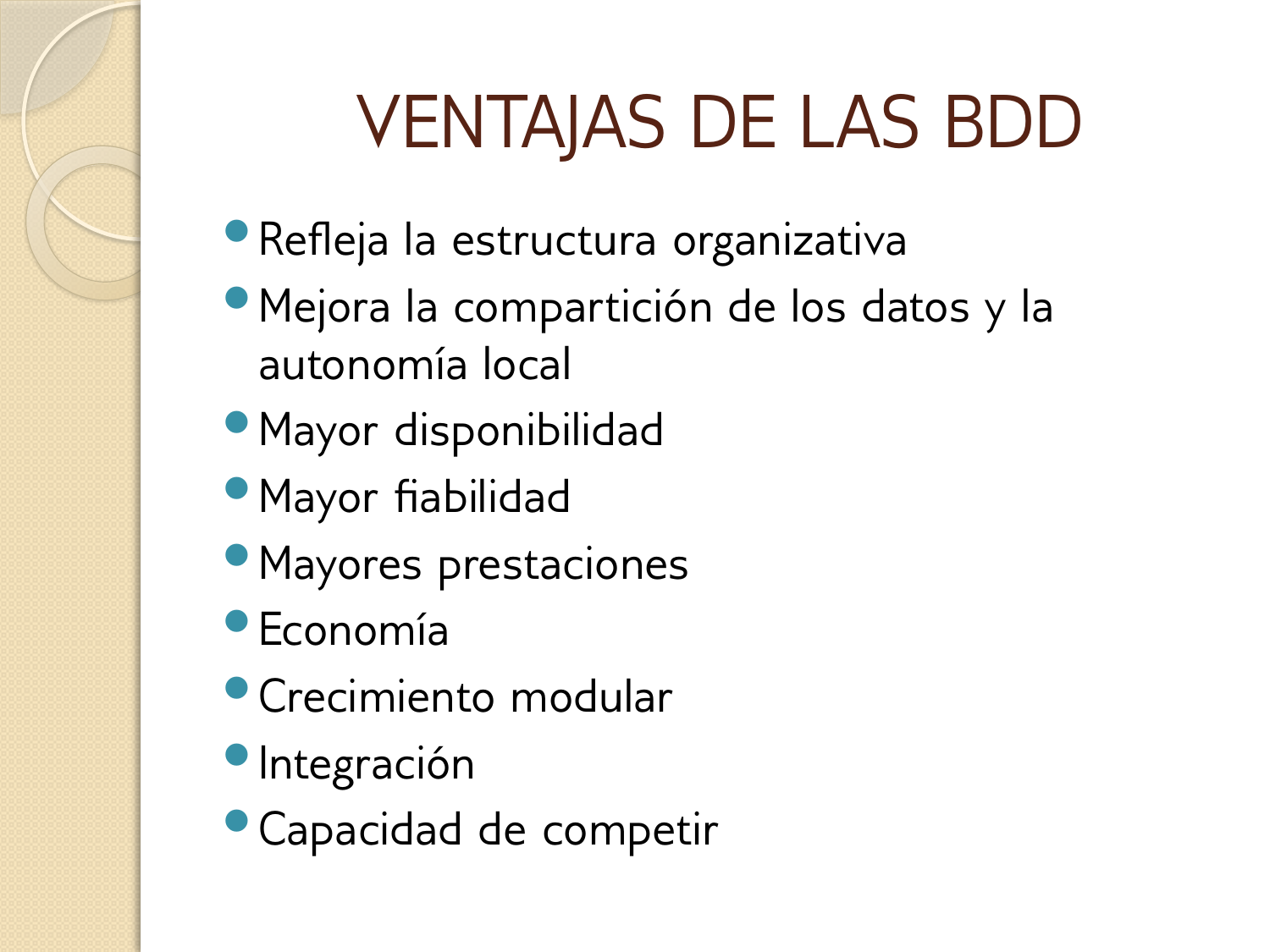

# VENTAJAS DE LAS BDD
Refleja la estructura organizativa
Mejora la compartición de los datos y la autonomía local
Mayor disponibilidad
Mayor fiabilidad
Mayores prestaciones
Economía
Crecimiento modular
Integración
Capacidad de competir